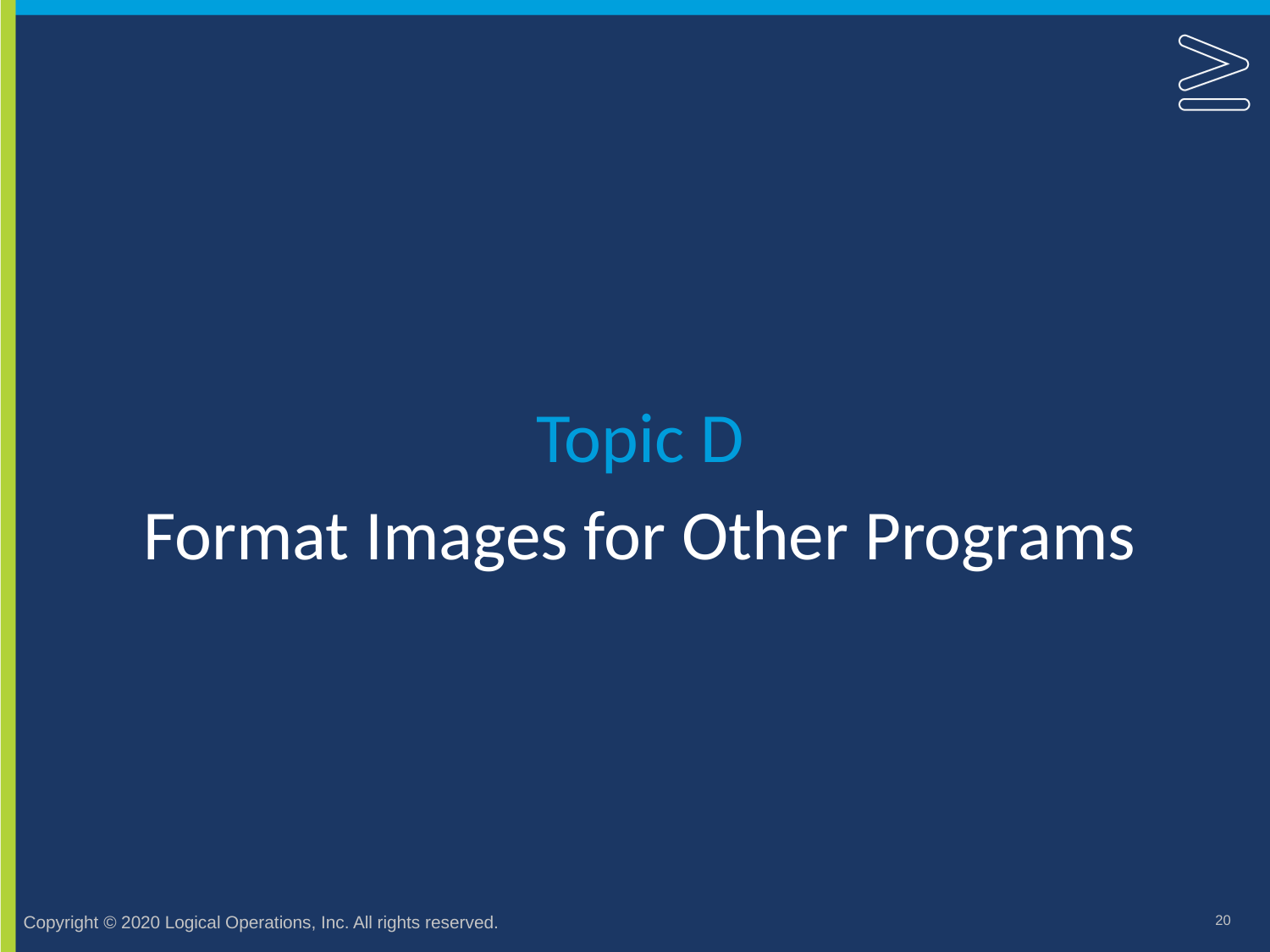

Topic D
# Format Images for Other Programs
20